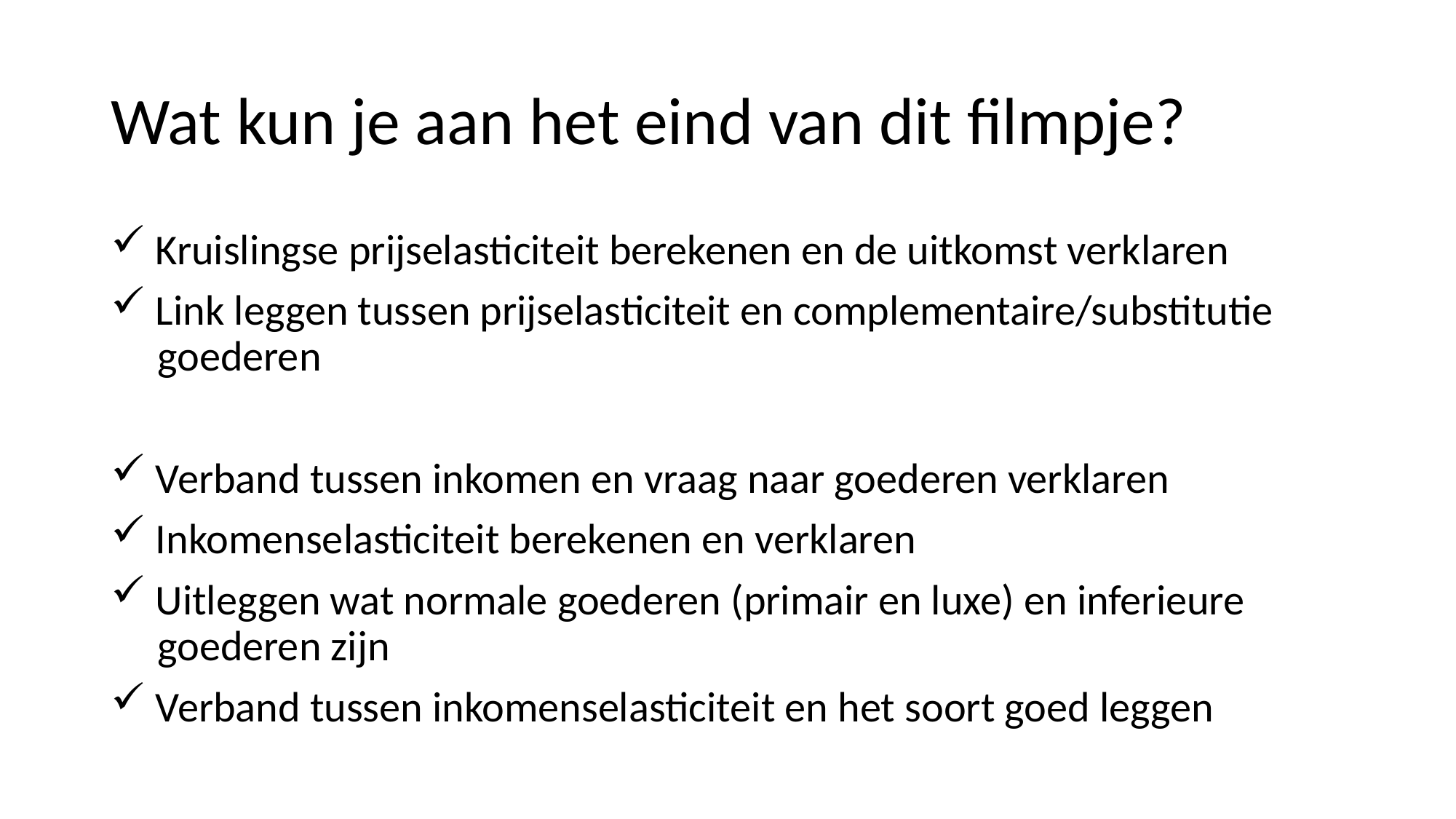

# Wat kun je aan het eind van dit filmpje?

 Kruislingse prijselasticiteit berekenen en de uitkomst verklaren
 Link leggen tussen prijselasticiteit en complementaire/substitutie
  goederen

 Verband tussen inkomen en vraag naar goederen verklaren
 Inkomenselasticiteit berekenen en verklaren
 Uitleggen wat normale goederen (primair en luxe) en inferieure
  goederen zijn
 Verband tussen inkomenselasticiteit en het soort goed leggen